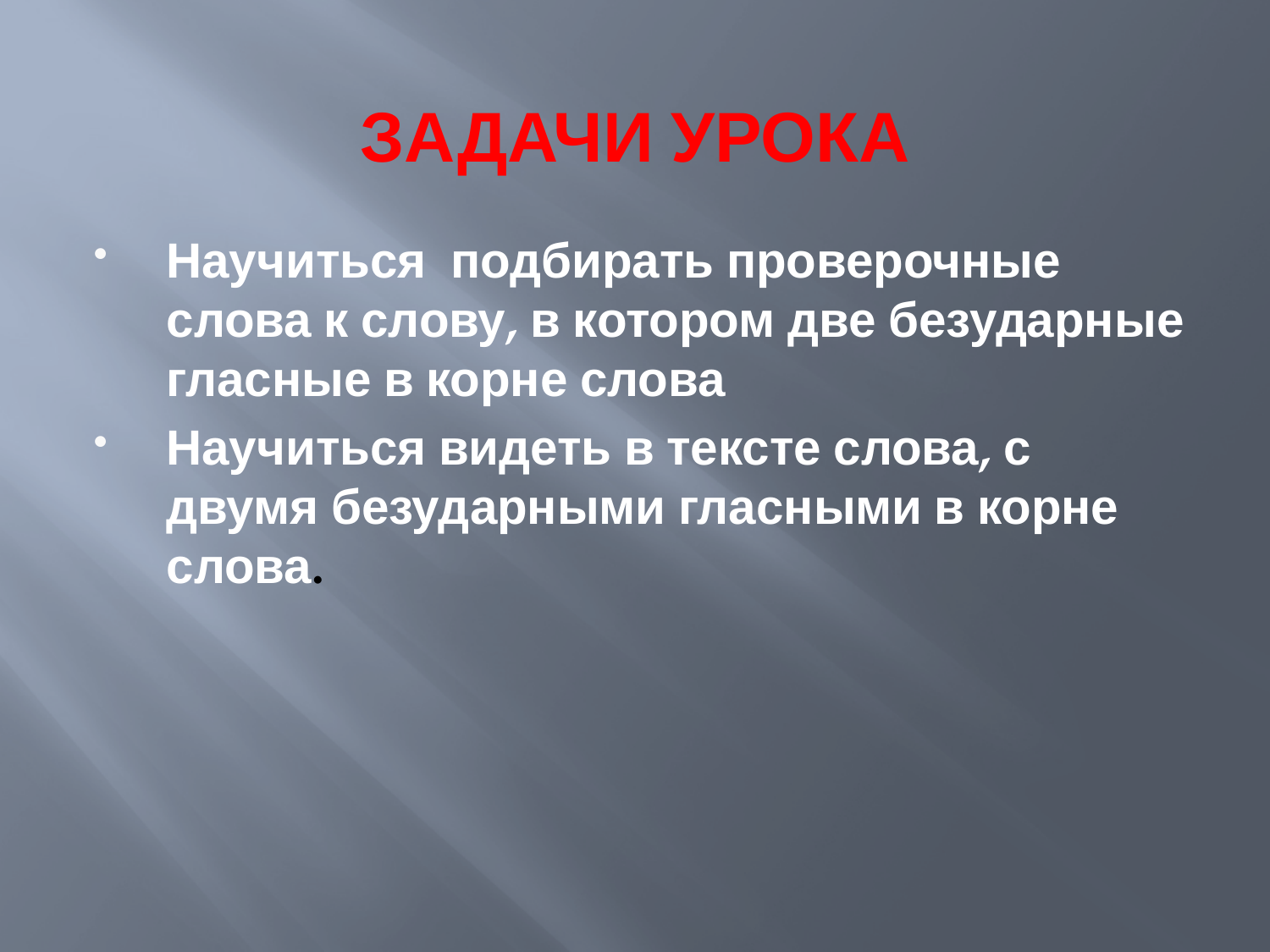

# ЗАДАЧИ УРОКА

Научиться  подбирать проверочные слова к слову, в котором две безударные гласные в корне слова
Научиться видеть в тексте слова, с двумя безударными гласными в корне слова.